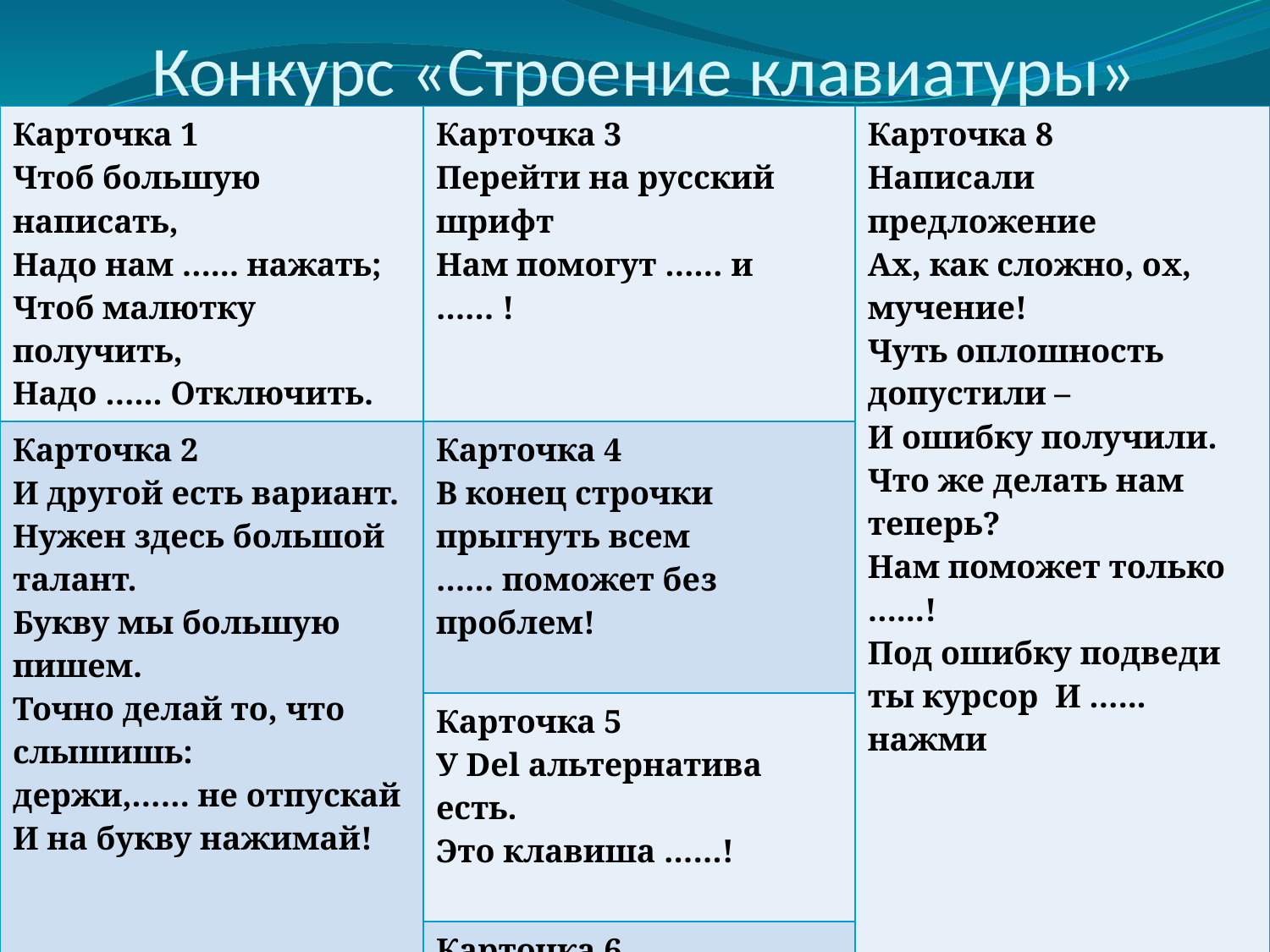

# Конкурс «Строение клавиатуры»
| Карточка 1 Чтоб большую написать,  Надо нам …... нажать; Чтоб малютку получить, Надо …... Отключить. | Карточка 3 Перейти на русский шрифт  Нам помогут …… и …… ! | Карточка 8 Написали предложение Ах, как сложно, ох, мучение! Чуть оплошность допустили –  И ошибку получили. Что же делать нам теперь? Нам поможет только …...! Под ошибку подведи  ты курсор  И …... нажми |
| --- | --- | --- |
| Карточка 2 И другой есть вариант. Нужен здесь большой талант. Букву мы большую пишем. Точно делай то, что слышишь:  держи,…… не отпускай И на букву нажимай! | Карточка 4 В конец строчки прыгнуть всем …… поможет без проблем! |  |
|  | Карточка 5 У Del альтернатива есть. Это клавиша ……! |  |
|  | Карточка 6 А в начало чтоб попасть, Надо срочно …… нажать! |  |